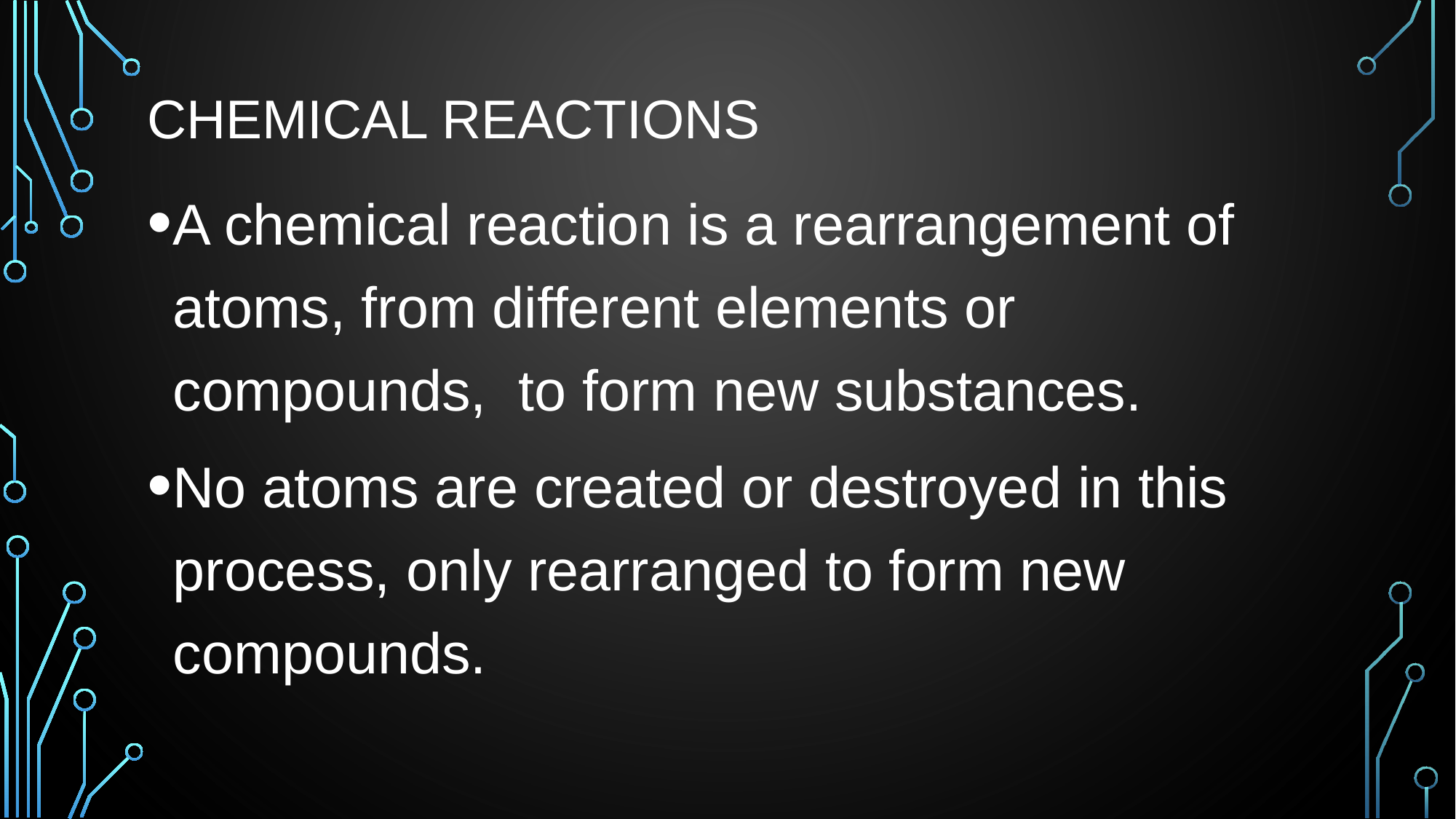

# Chemical reactions
A chemical reaction is a rearrangement of atoms, from different elements or compounds,  to form new substances.
No atoms are created or destroyed in this process, only rearranged to form new compounds.